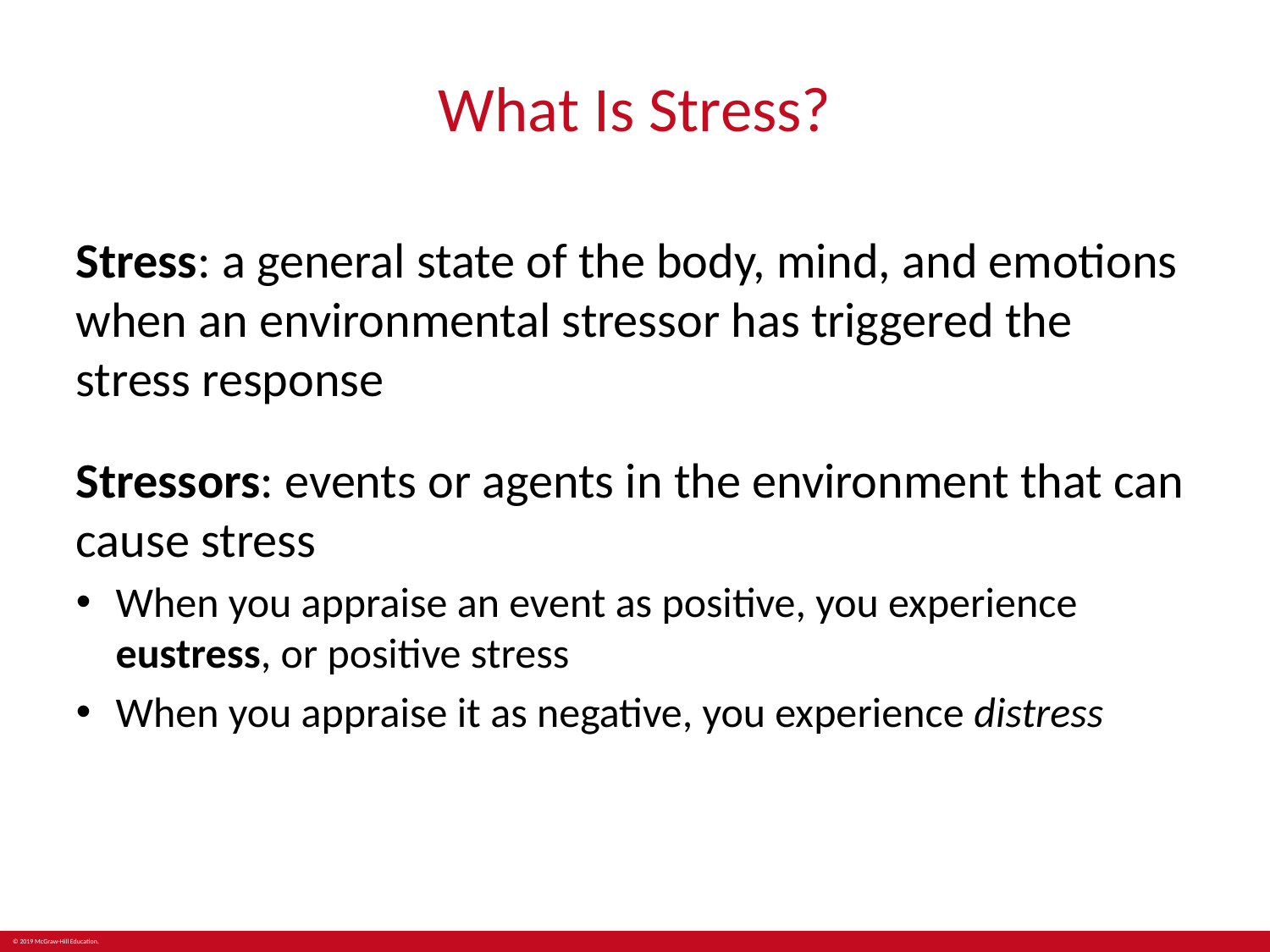

# What Is Stress?
Stress: a general state of the body, mind, and emotions when an environmental stressor has triggered the stress response
Stressors: events or agents in the environment that can cause stress
When you appraise an event as positive, you experience eustress, or positive stress
When you appraise it as negative, you experience distress